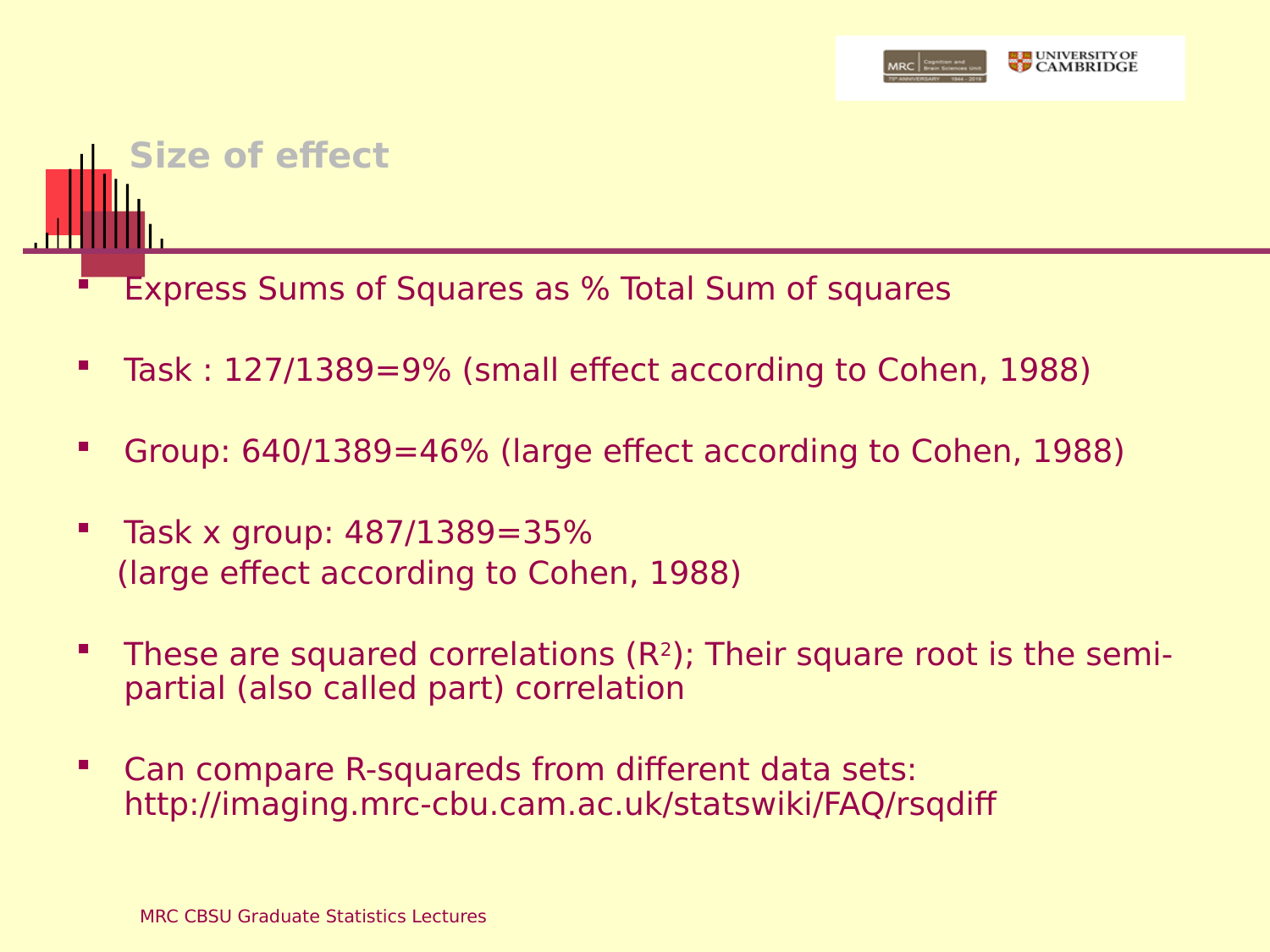

# Size of effect

Express Sums of Squares as % Total Sum of squares

Task : 127/1389=9% (small effect according to Cohen, 1988)

Group: 640/1389=46% (large effect according to Cohen, 1988)

Task x group: 487/1389=35%
    (large effect according to Cohen, 1988)

These are squared correlations (R2); Their square root is the semi-partial (also called part) correlation

Can compare R-squareds from different data sets: http://imaging.mrc-cbu.cam.ac.uk/statswiki/FAQ/rsqdiff

MRC CBSU Graduate Statistics Lectures